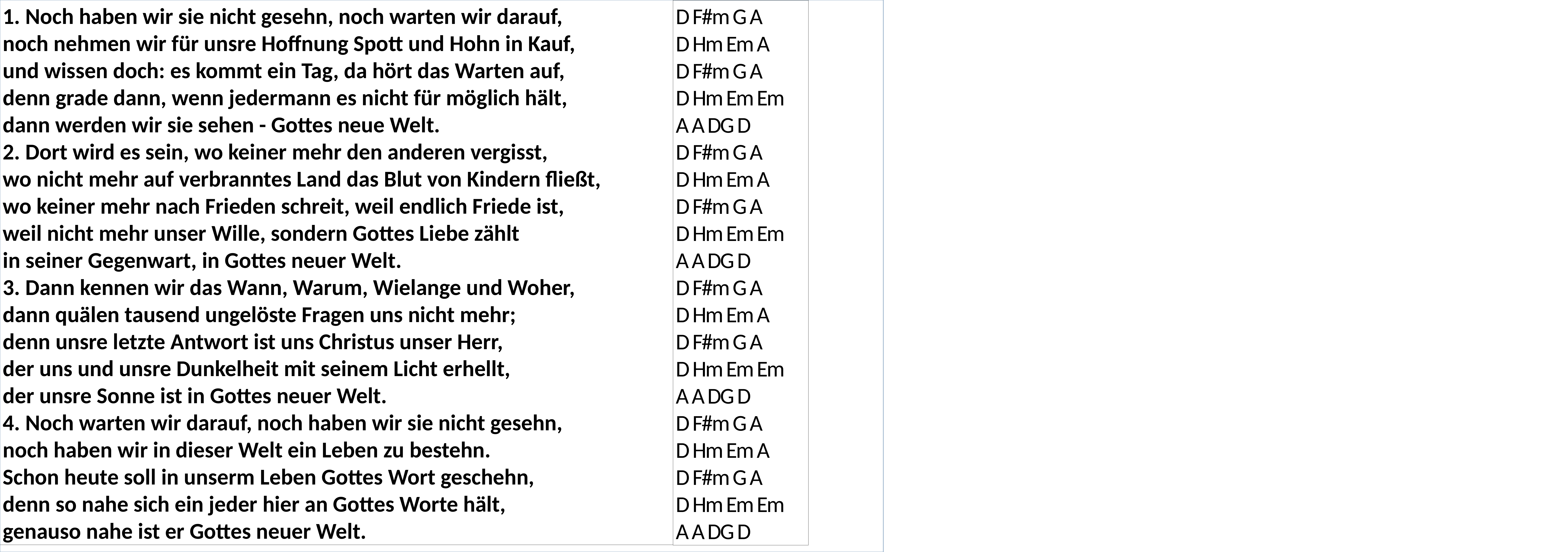

1. Noch haben wir sie nicht gesehn, noch warten wir darauf,
noch nehmen wir für unsre Hoffnung Spott und Hohn in Kauf,
und wissen doch: es kommt ein Tag, da hört das Warten auf,
denn grade dann, wenn jedermann es nicht für möglich hält,
dann werden wir sie sehen - Gottes neue Welt.
2. Dort wird es sein, wo keiner mehr den anderen vergisst,
wo nicht mehr auf verbranntes Land das Blut von Kindern fließt,
wo keiner mehr nach Frieden schreit, weil endlich Friede ist,
weil nicht mehr unser Wille, sondern Gottes Liebe zählt
in seiner Gegenwart, in Gottes neuer Welt.
3. Dann kennen wir das Wann, Warum, Wielange und Woher,
dann quälen tausend ungelöste Fragen uns nicht mehr;
denn unsre letzte Antwort ist uns Christus unser Herr,
der uns und unsre Dunkelheit mit seinem Licht erhellt,
der unsre Sonne ist in Gottes neuer Welt.
4. Noch warten wir darauf, noch haben wir sie nicht gesehn,
noch haben wir in dieser Welt ein Leben zu bestehn.
Schon heute soll in unserm Leben Gottes Wort geschehn,
denn so nahe sich ein jeder hier an Gottes Worte hält,
genauso nahe ist er Gottes neuer Welt.
D F#m G A
D Hm Em A
D F#m G A
D Hm Em Em
A A DG D
D F#m G A
D Hm Em A
D F#m G A
D Hm Em Em
A A DG D
D F#m G A
D Hm Em A
D F#m G A
D Hm Em Em
A A DG D
D F#m G A
D Hm Em A
D F#m G A
D Hm Em Em
A A DG D